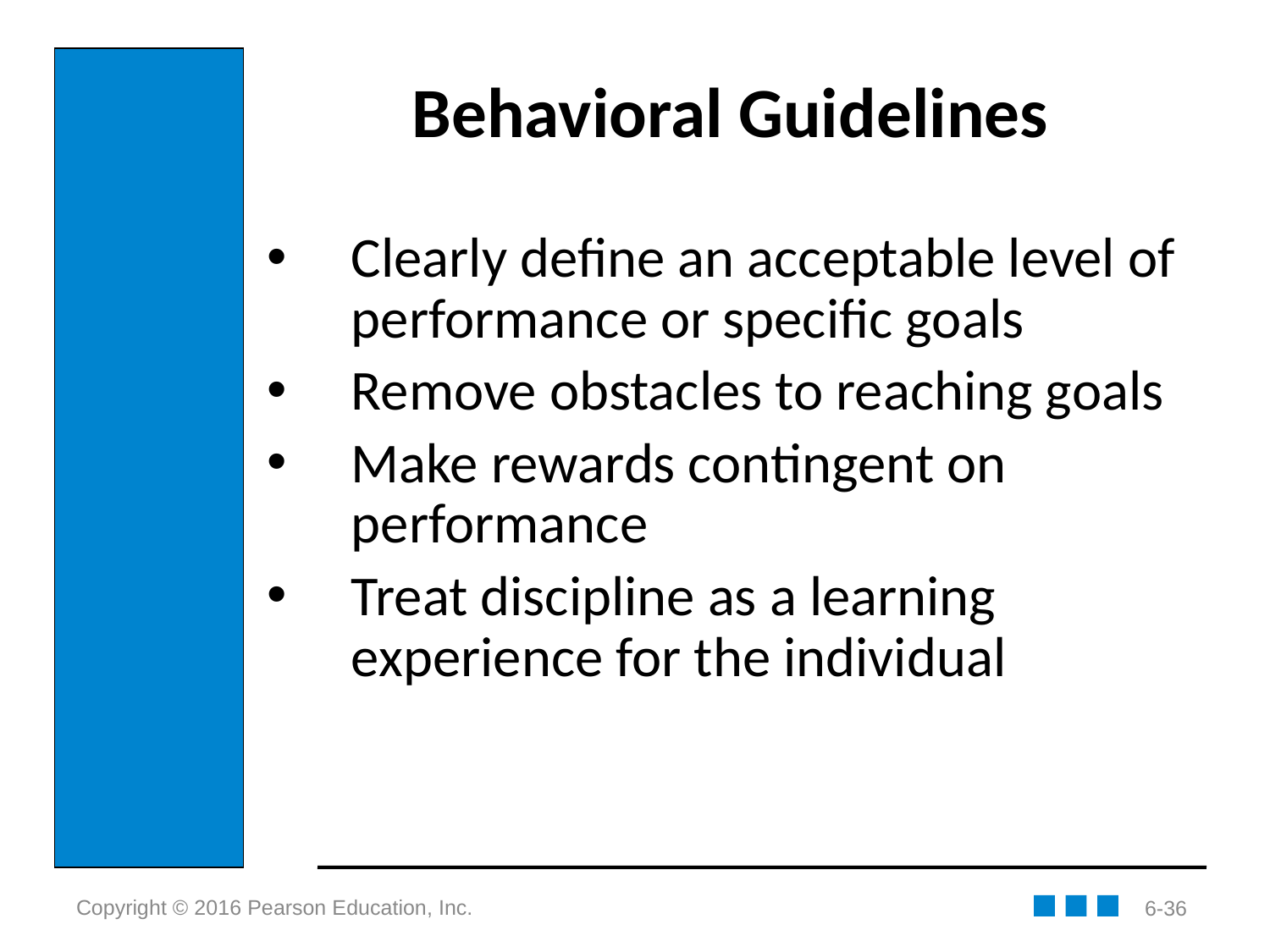

# Behavioral Guidelines

Clearly define an acceptable level of performance or specific goals
Remove obstacles to reaching goals
Make rewards contingent on performance
Treat discipline as a learning experience for the individual

6-36
Copyright © 2016 Pearson Education, Inc.